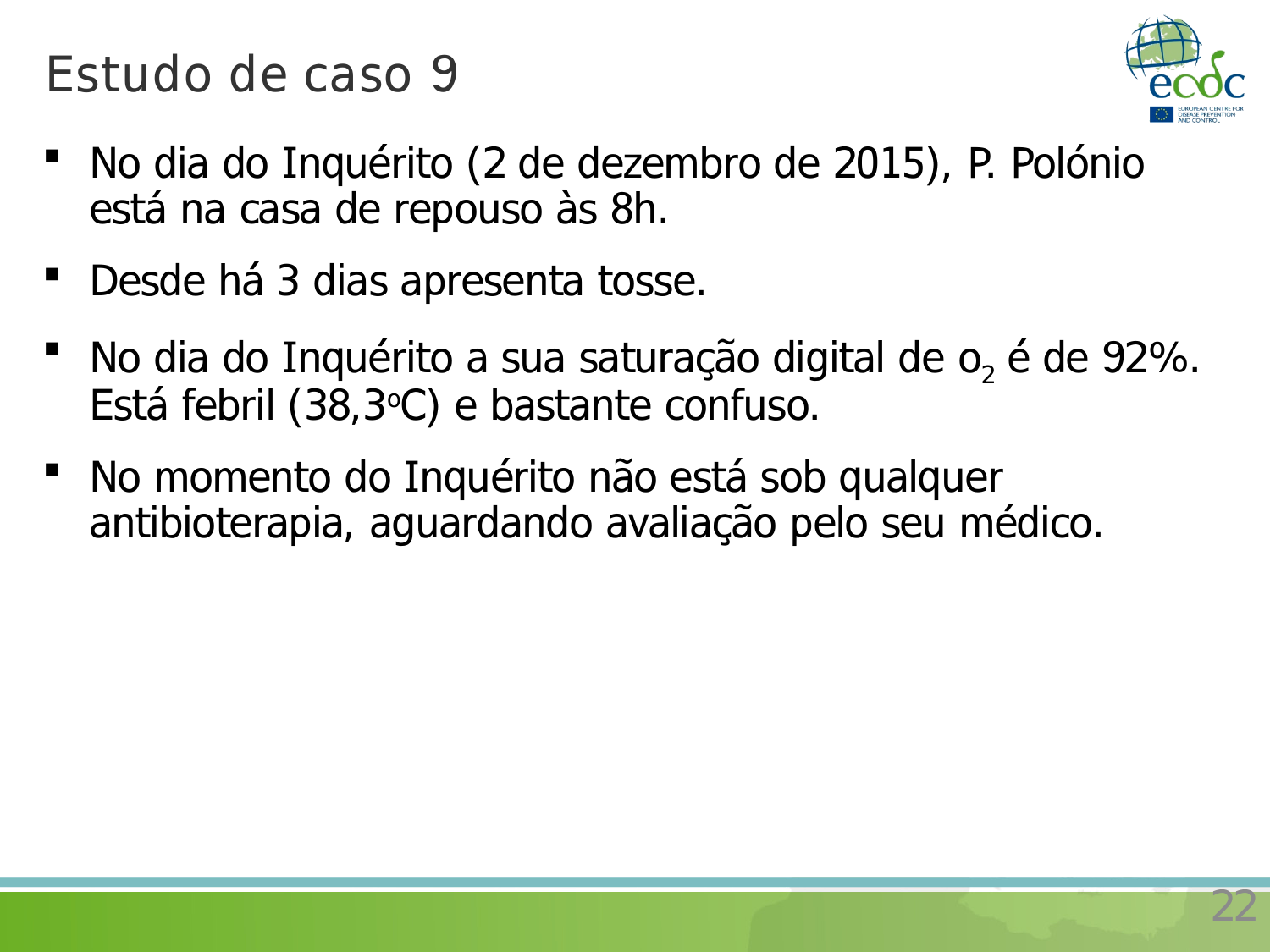

# Estudo de caso 9
No dia do Inquérito (2 de dezembro de 2015), P. Polónio está na casa de repouso às 8h.
Desde há 3 dias apresenta tosse.
No dia do Inquérito a sua saturação digital de o2 é de 92%. Está febril (38,3oC) e bastante confuso.
No momento do Inquérito não está sob qualquer antibioterapia, aguardando avaliação pelo seu médico.

22